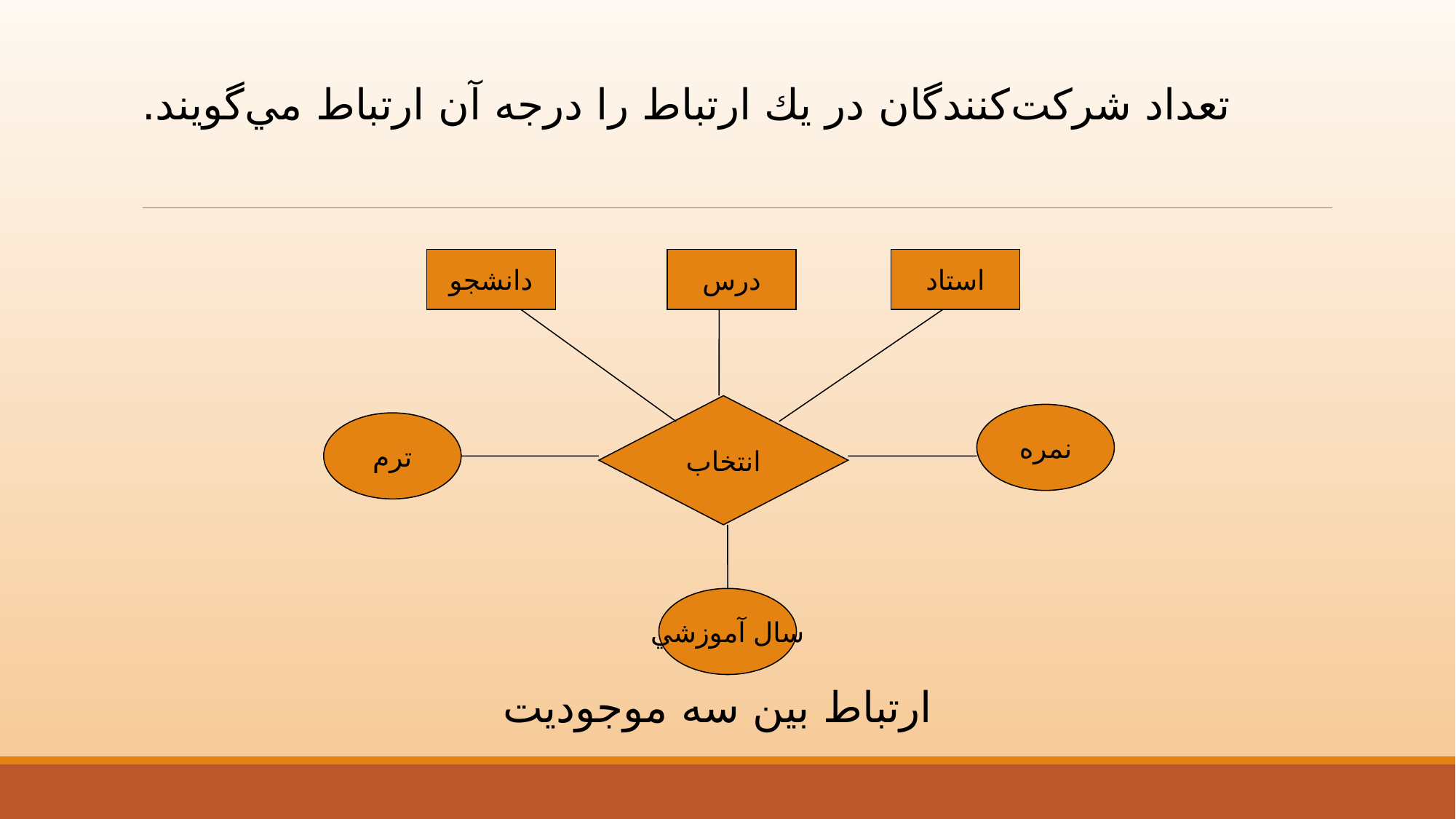

تعداد شركت‌كنندگان در يك ارتباط را درجه آن ارتباط مي‌گويند.
دانشجو
درس
استاد

انتخاب
نمره
ترم

سال آموزشي
ارتباط بين سه موجوديت